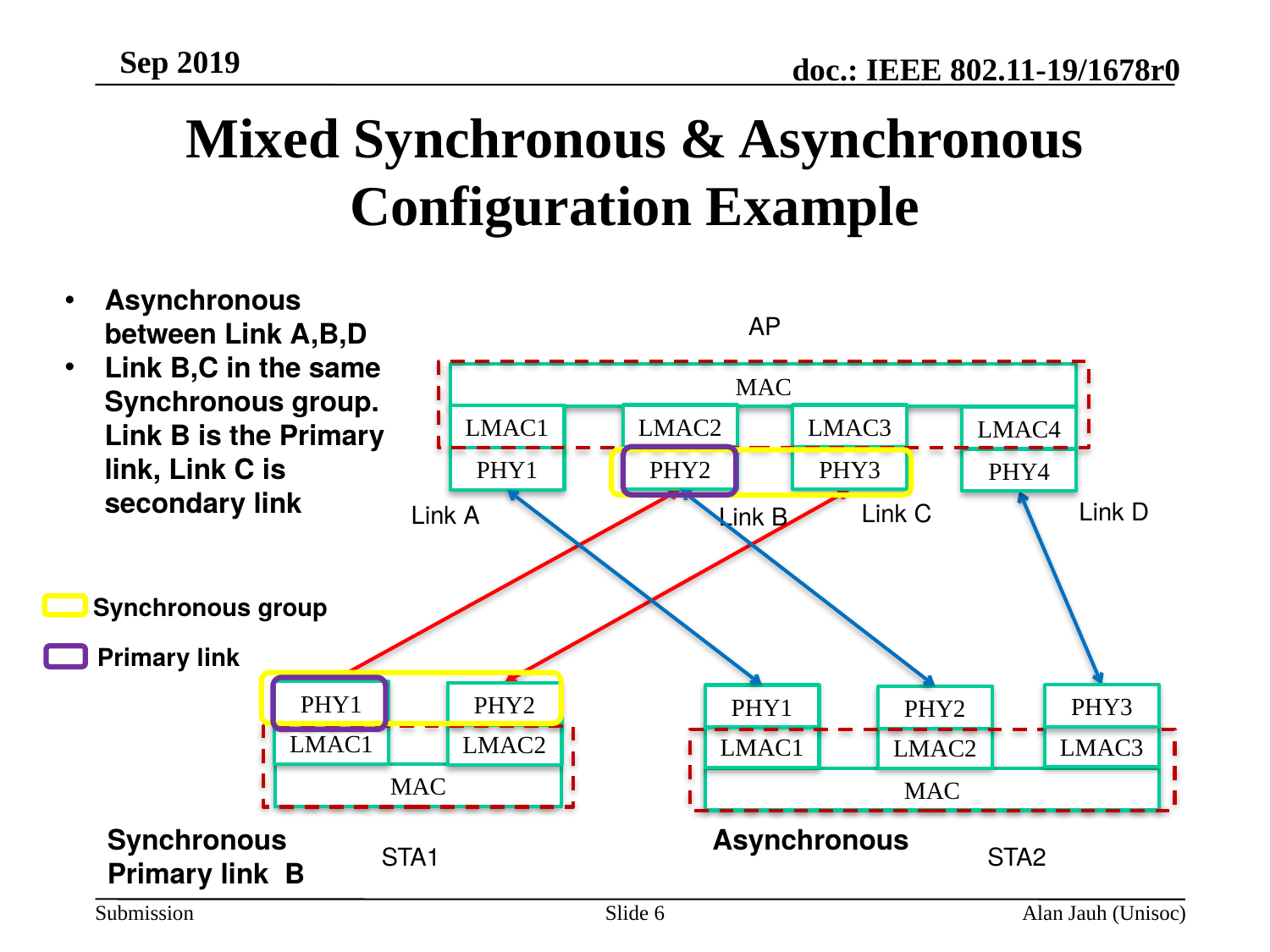

# Mixed Synchronous & Asynchronous Configuration Example
Asynchronous between Link A,B,D
Link B,C in the same Synchronous group. Link B is the Primary link, Link C is secondary link
AP

MAC
LMAC2
LMAC3
LMAC1
LMAC4

PHY2
PHY3
PHY1
PHY4

Link D
Link C
Link A
Link B
Synchronous group

Primary link

PHY1
PHY2
PHY3
PHY1
PHY2
LMAC1
LMAC2
LMAC3
LMAC1

LMAC2

MAC
MAC
Synchronous
Primary link  B
Asynchronous
STA1
STA2
Slide 6
Alan Jauh (Unisoc)